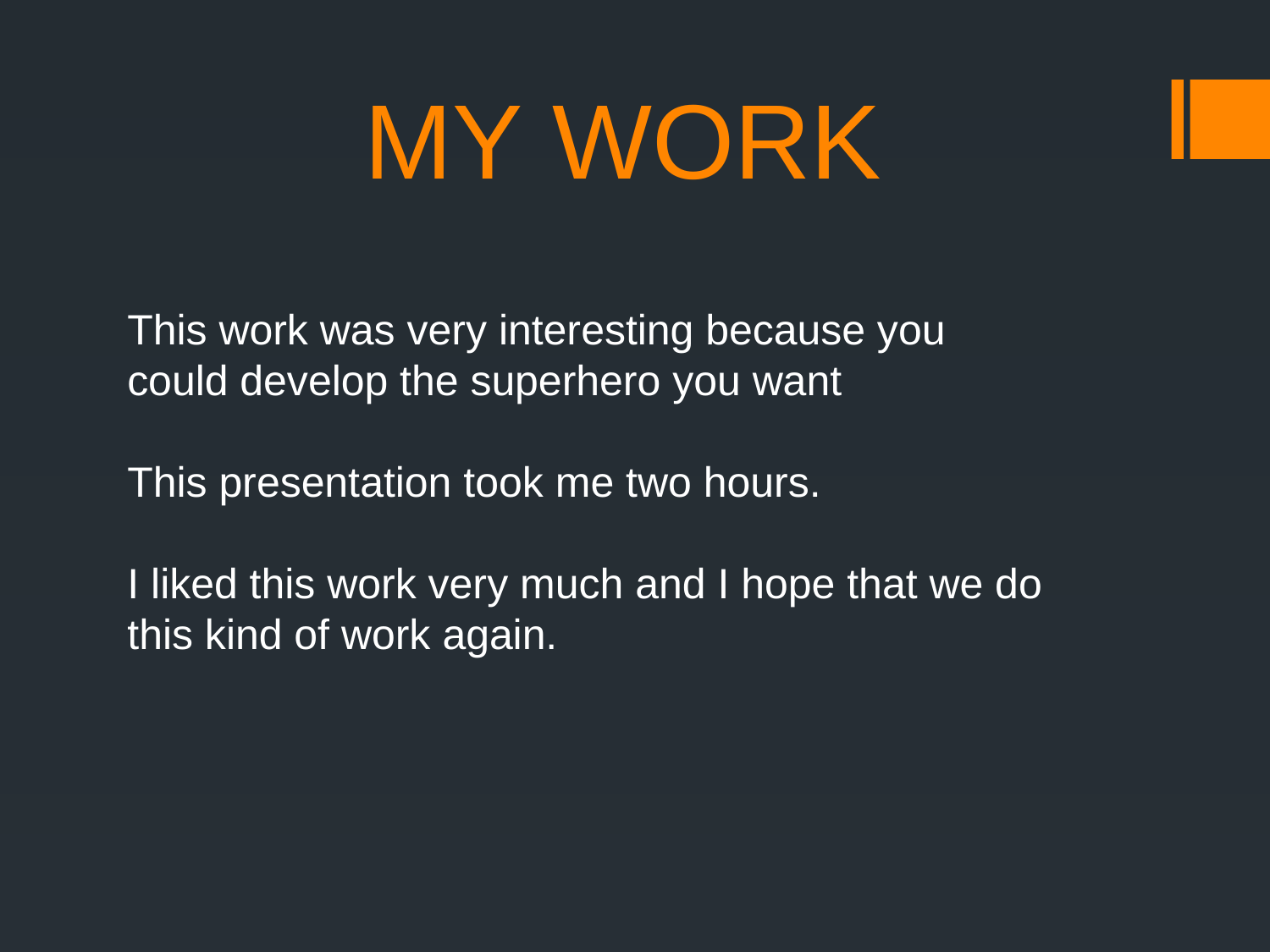

# My Work
This work was very interesting because you could develop the superhero you want

This presentation took me two hours.

I liked this work very much and I hope that we do this kind of work again.